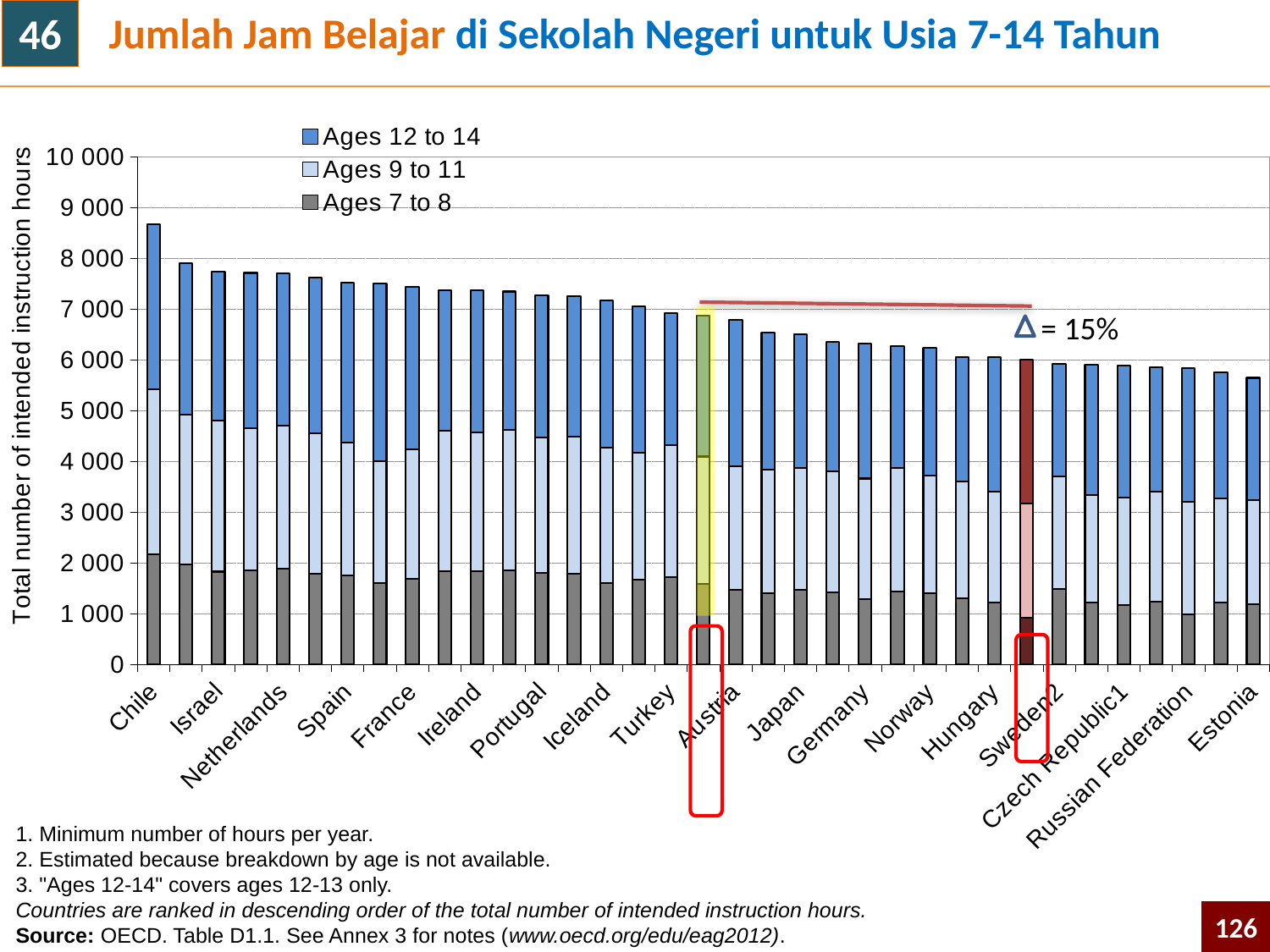

Jumlah Jam Belajar di Sekolah Negeri untuk Usia 7-14 Tahun
46

### Chart

| Category |  |  |  |
|---|---|---|---|
| Chile | 2166.0 | 3249.0 | 3249.0 |
| Australia | 1963.1514892577977 | 2951.4505920410334 | 2990.1121215820312 |
| Israel | 1828.6930139999918 | 2970.157527000001 | 2942.504716666667 |
| Belgium (Fr.)3 | 1860.0 | 2790.0 | 3060.0 |
| Netherlands | 1880.0 | 2820.0 | 3000.0 |
| Italy | 1782.0 | 2772.0 | 3069.0 |
| Spain | 1750.0 | 2625.0 | 3150.0 |
| Mexico | 1600.0 | 2400.0 | 3500.0 |
| France | 1694.4 | 2541.9 | 3195.25 |
| Canada | 1833.877495475085 | 2763.3658738889962 | 2766.3124766769347 |
| Ireland | 1830.0 | 2745.0 | 2785.6666666666333 |
| Luxembourg | 1848.0 | 2772.0 | 2724.0 |
| Portugal | 1799.2 | 2664.2 | 2802.599999999999 |
| England | 1786.0 | 2698.0 | 2774.0 |
| Iceland | 1600.0 | 2666.6666666666333 | 2906.6666666666342 |
| Belgium (Fl.) | 1670.666666666666 | 2506.0 | 2880.0 |
| Turkey | 1728.0 | 2592.0 | 2592.0 |
| OECD average | 1580.4097114350561 | 2514.9426075305064 | 2766.999793514317 |
| Austria | 1470.0 | 2432.869722662571 | 2875.50679382333 |
| Denmark | 1402.5 | 2437.5 | 2700.0 |
| Japan | 1470.3 | 2401.2 | 2630.5833333333608 |
| Slovak Republic | 1417.5 | 2381.4 | 2551.5 |
| Germany | 1282.5365894111123 | 2379.2869920497847 | 2660.148950375275 |
| Greece | 1439.9994 | 2435.9994 | 2387.0 |
| Norway | 1402.0 | 2318.0 | 2508.0 |
| Poland | 1311.3 | 2287.8 | 2460.375000000015 |
| Hungary | 1227.75 | 2170.5 | 2655.9 |
| Indonesia | 927.5 | 2240.0 | 2833.3333333333794 |
| Sweden2 | 1481.1111111111109 | 2221.6666666666342 | 2221.6666666666342 |
| Korea | 1224.0 | 2108.0 | 2575.5 |
| Czech Republic1 | 1175.925000000001 | 2116.8 | 2587.2 |
| Slovenia | 1241.25 | 2163.75 | 2450.625 |
| Russian Federation | 986.4083333333335 | 2212.05 | 2636.4 |
| Finland | 1216.95 | 2049.15 | 2486.625 |
| Estonia | 1190.0 | 2047.5 | 2406.25 |
1. Minimum number of hours per year.
2. Estimated because breakdown by age is not available.
3. "Ages 12-14" covers ages 12-13 only.
Countries are ranked in descending order of the total number of intended instruction hours.
Source: OECD. Table D1.1. See Annex 3 for notes (www.oecd.org/edu/eag2012).

= 15%

126